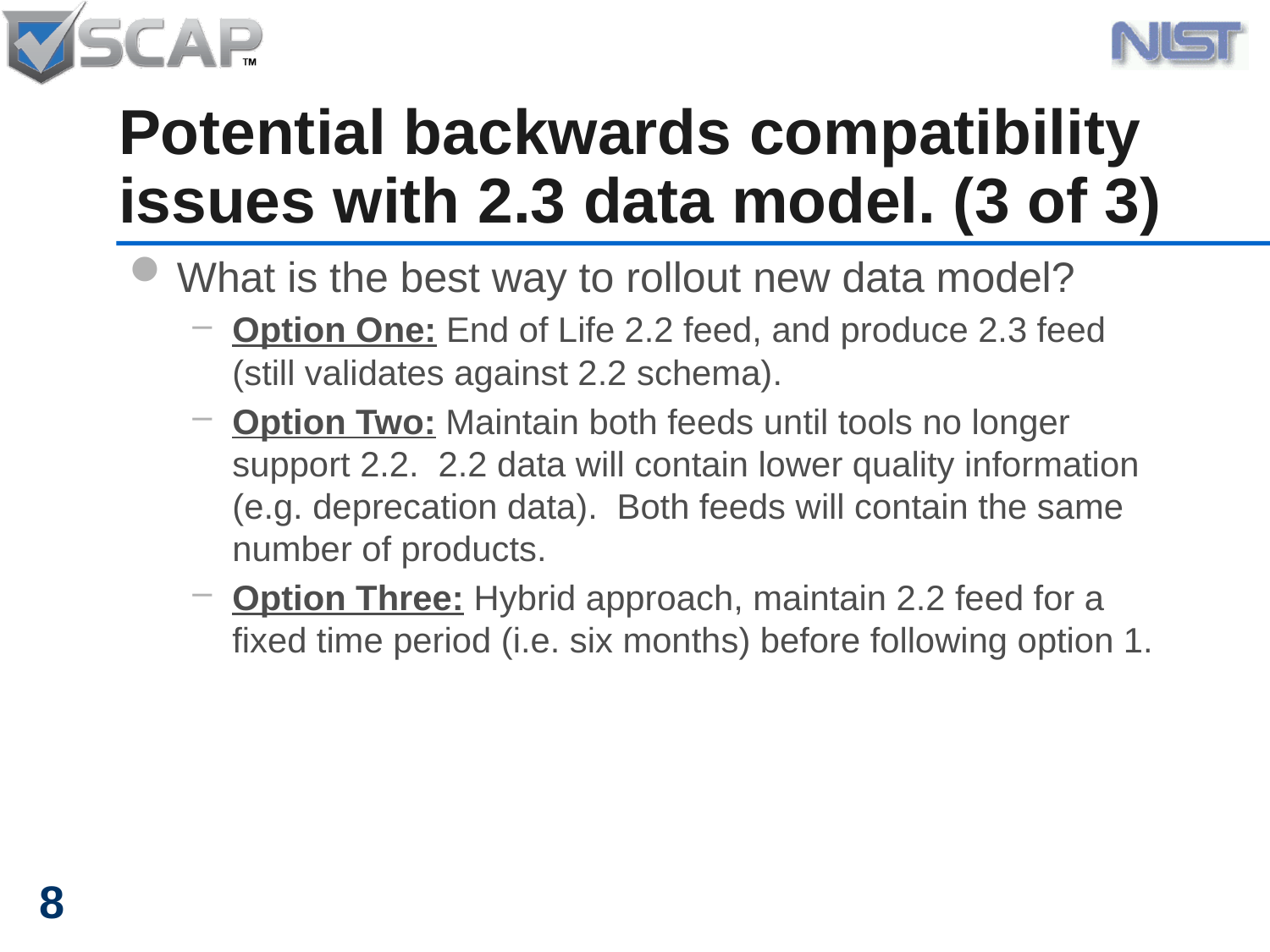

# Potential backwards compatibility issues with 2.3 data model. (3 of 3)
What is the best way to rollout new data model?
Option One: End of Life 2.2 feed, and produce 2.3 feed (still validates against 2.2 schema).
Option Two: Maintain both feeds until tools no longer support 2.2.  2.2 data will contain lower quality information (e.g. deprecation data).  Both feeds will contain the same number of products.
Option Three: Hybrid approach, maintain 2.2 feed for a fixed time period (i.e. six months) before following option 1.
8